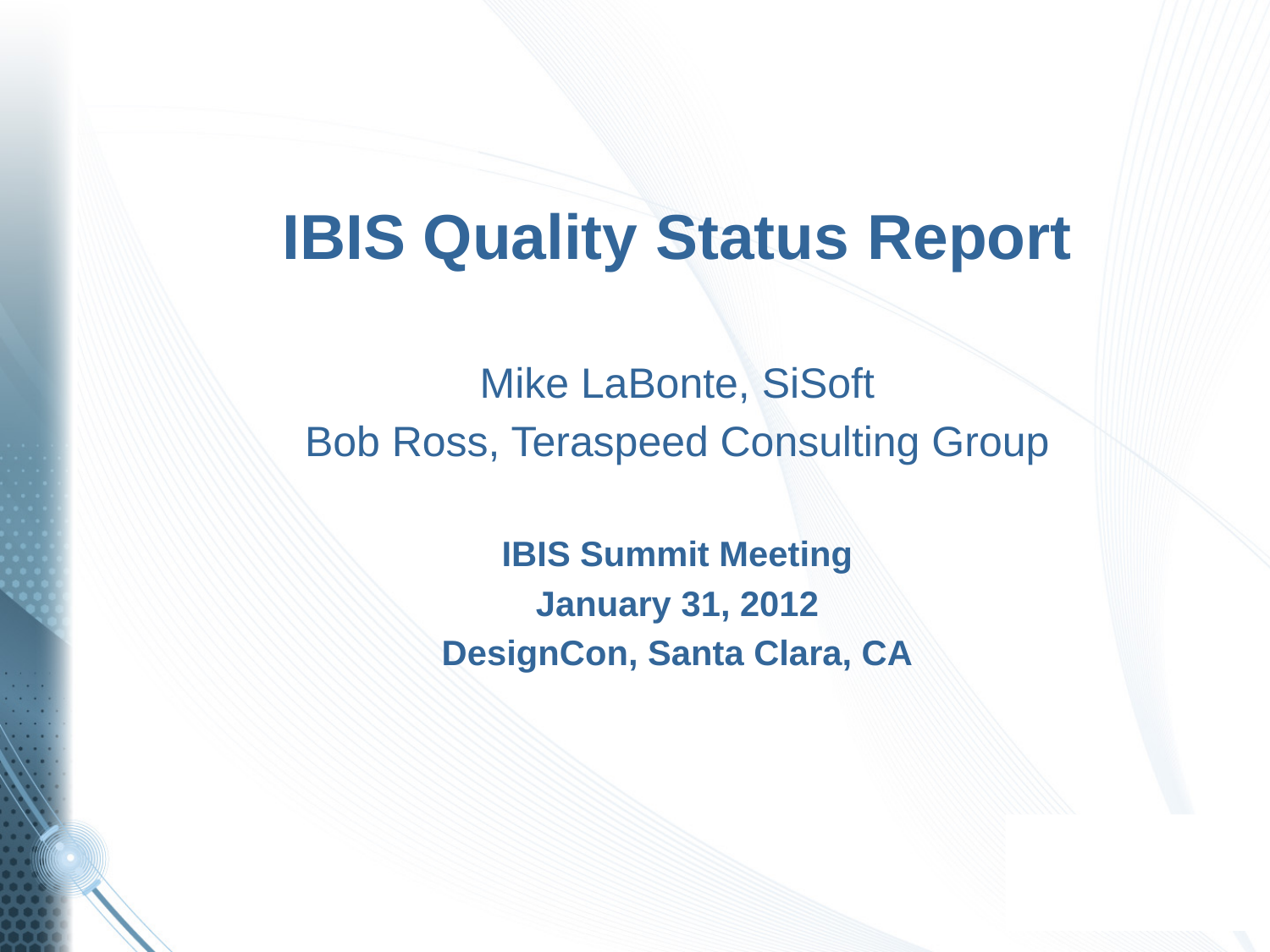

# IBIS Quality Status Report
Mike LaBonte, SiSoft
Bob Ross, Teraspeed Consulting Group

IBIS Summit Meeting
January 31, 2012
DesignCon, Santa Clara, CA